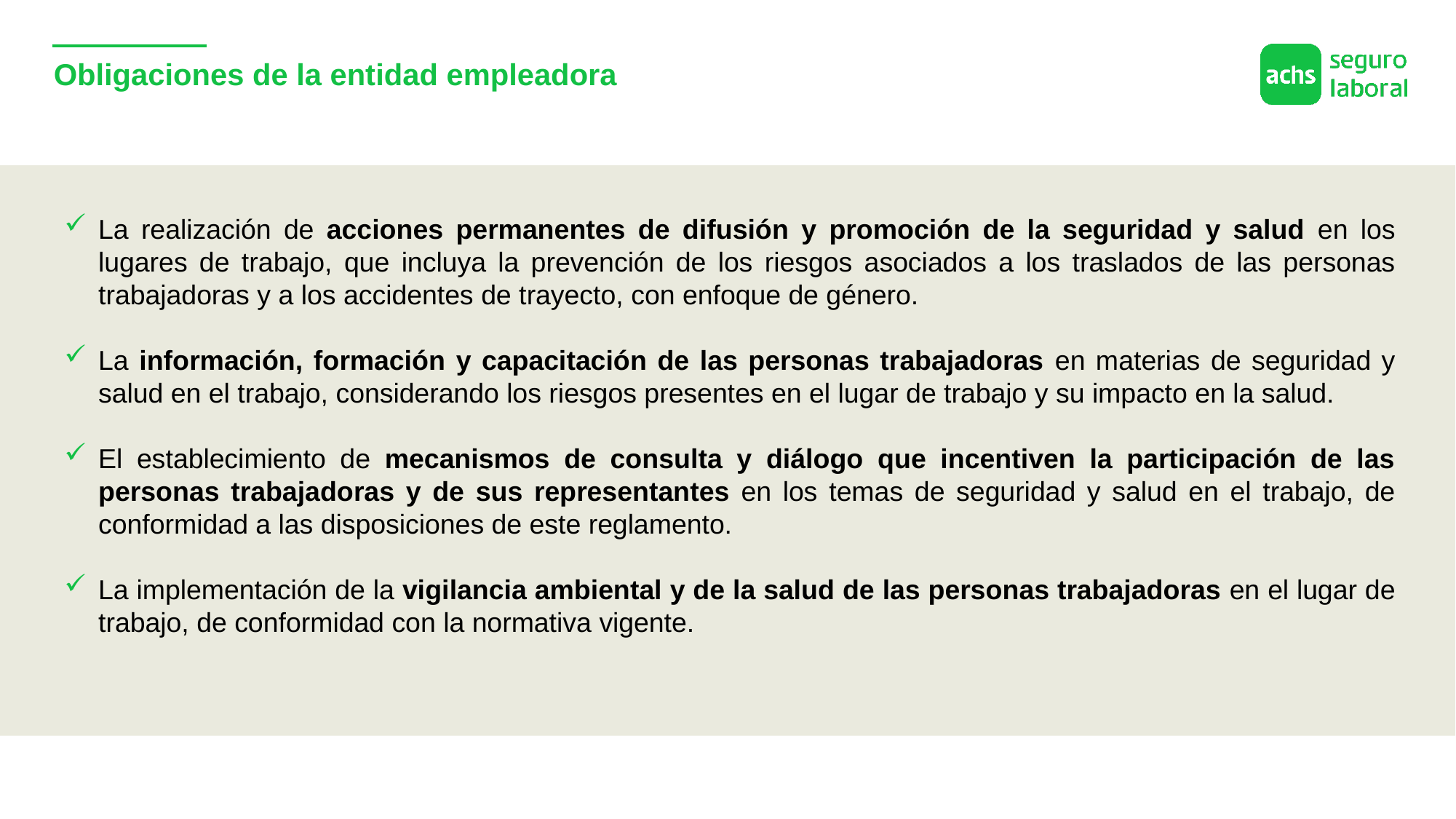

# Obligaciones de la entidad empleadora

La realización de acciones permanentes de difusión y promoción de la seguridad y salud en los lugares de trabajo, que incluya la prevención de los riesgos asociados a los traslados de las personas trabajadoras y a los accidentes de trayecto, con enfoque de género.

La información, formación y capacitación de las personas trabajadoras en materias de seguridad y salud en el trabajo, considerando los riesgos presentes en el lugar de trabajo y su impacto en la salud.

El establecimiento de mecanismos de consulta y diálogo que incentiven la participación de las personas trabajadoras y de sus representantes en los temas de seguridad y salud en el trabajo, de conformidad a las disposiciones de este reglamento.

La implementación de la vigilancia ambiental y de la salud de las personas trabajadoras en el lugar de trabajo, de conformidad con la normativa vigente.